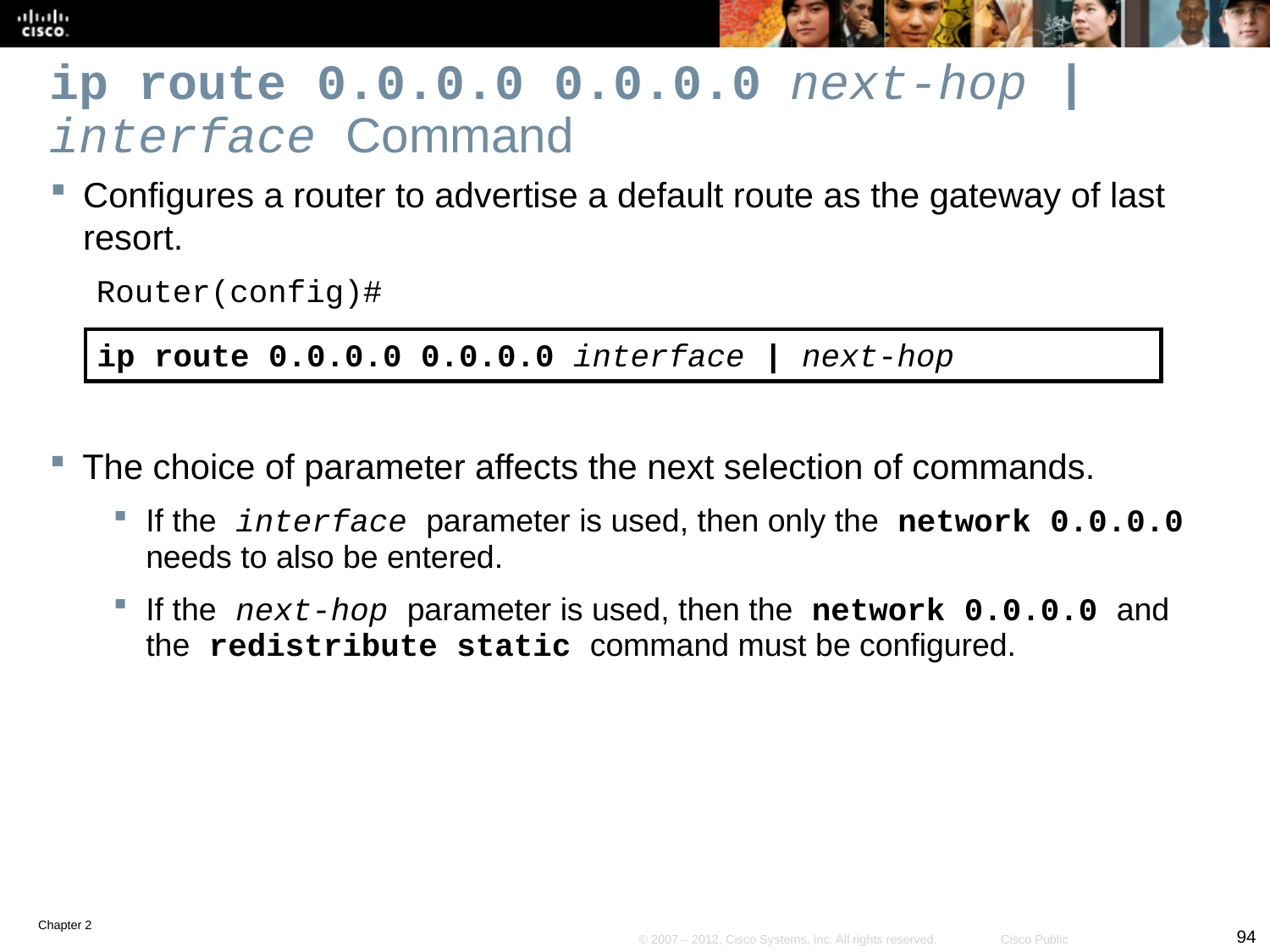

# ip route 0.0.0.0 0.0.0.0 next-hop | interface Command
Configures a router to advertise a default route as the gateway of last resort.

Router(config)#
ip route 0.0.0.0 0.0.0.0 interface | next-hop
The choice of parameter affects the next selection of commands.
If the interface parameter is used, then only the network 0.0.0.0 needs to also be entered.
If the next-hop parameter is used, then the network 0.0.0.0 and the redistribute static command must be configured.